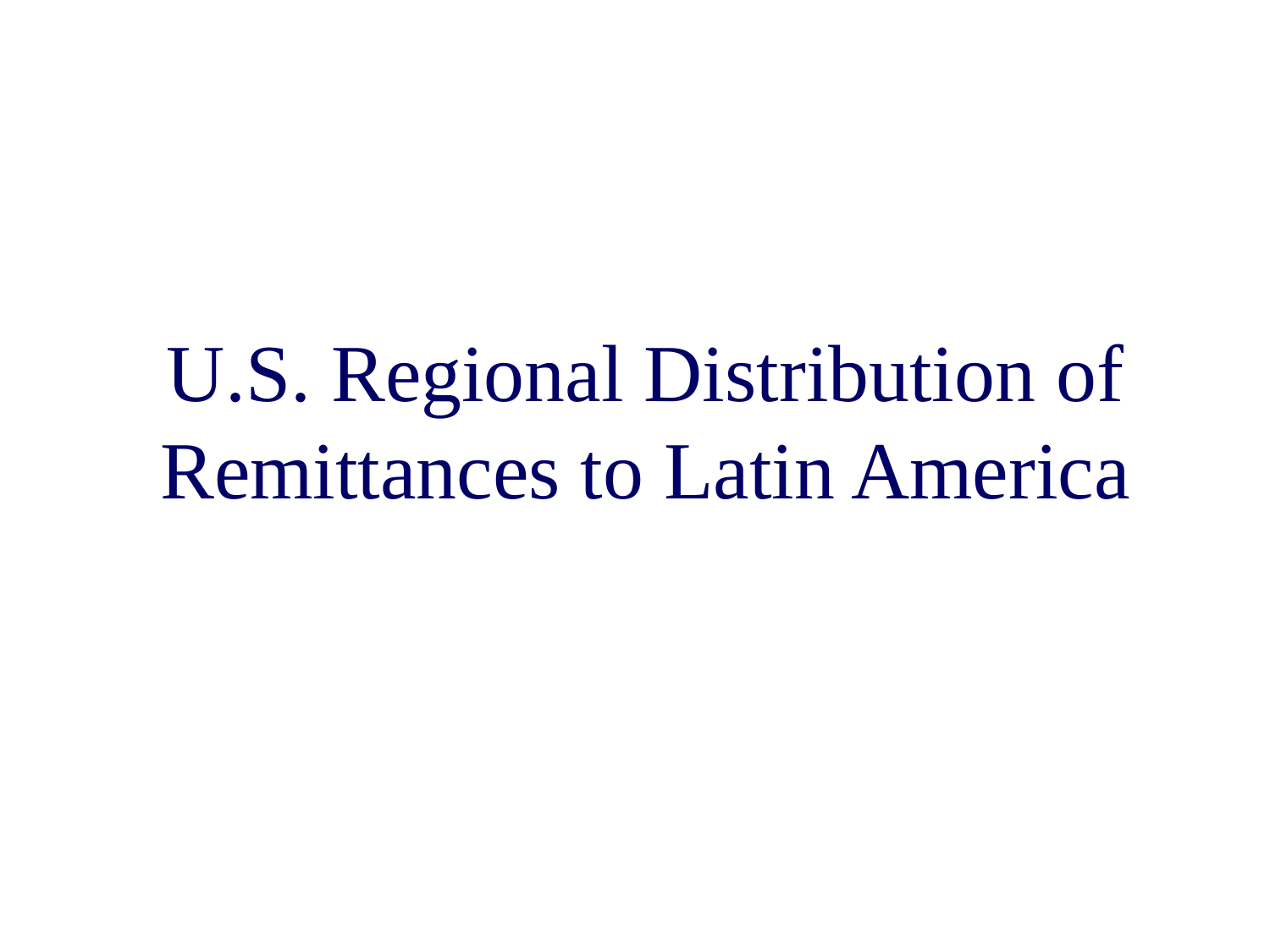

# U.S. Regional Distribution of Remittances to Latin America